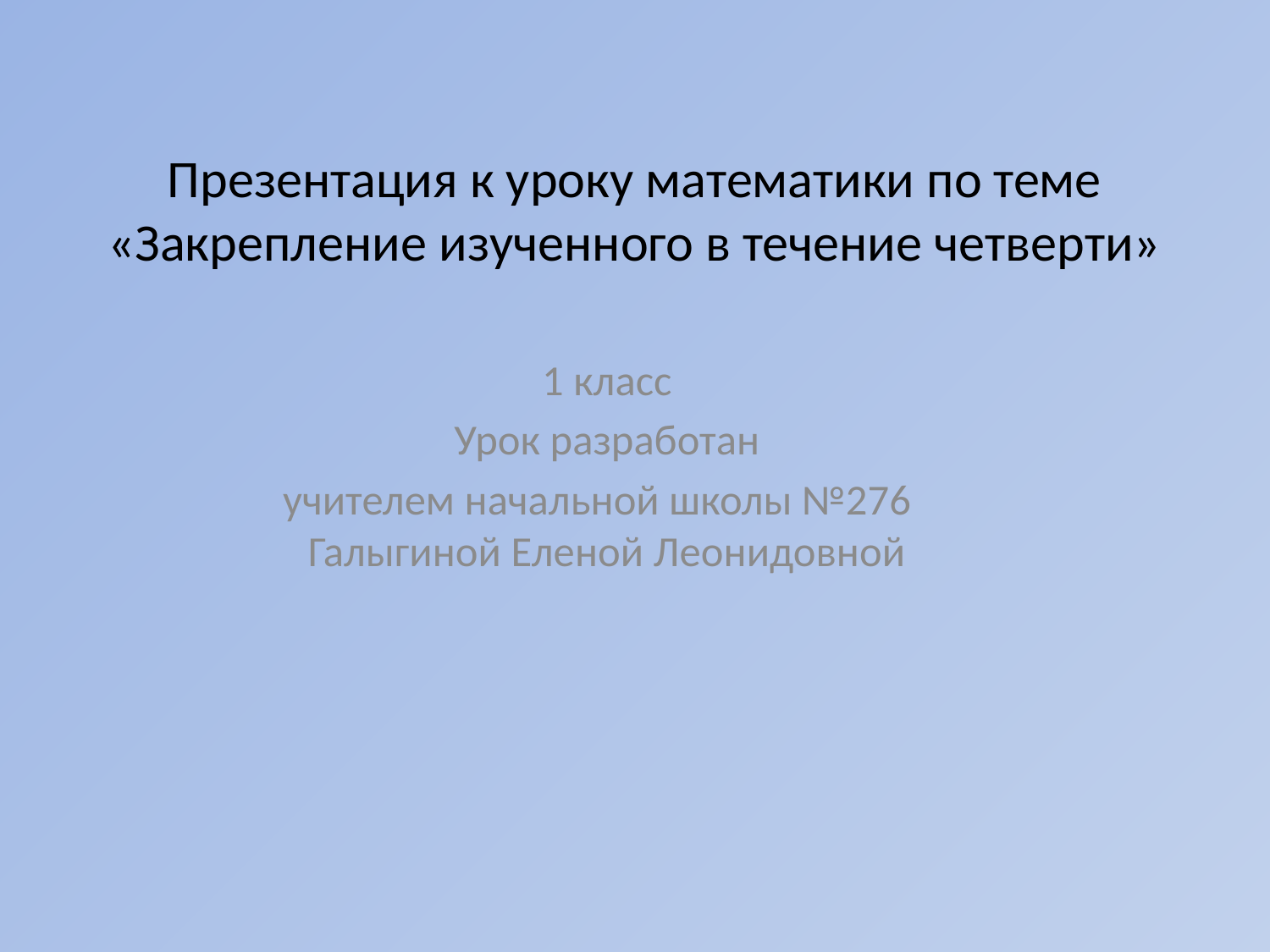

# Презентация к уроку математики по теме «Закрепление изученного в течение четверти»
1 класс
Урок разработан
 учителем начальной школы №276    Галыгиной Еленой Леонидовной